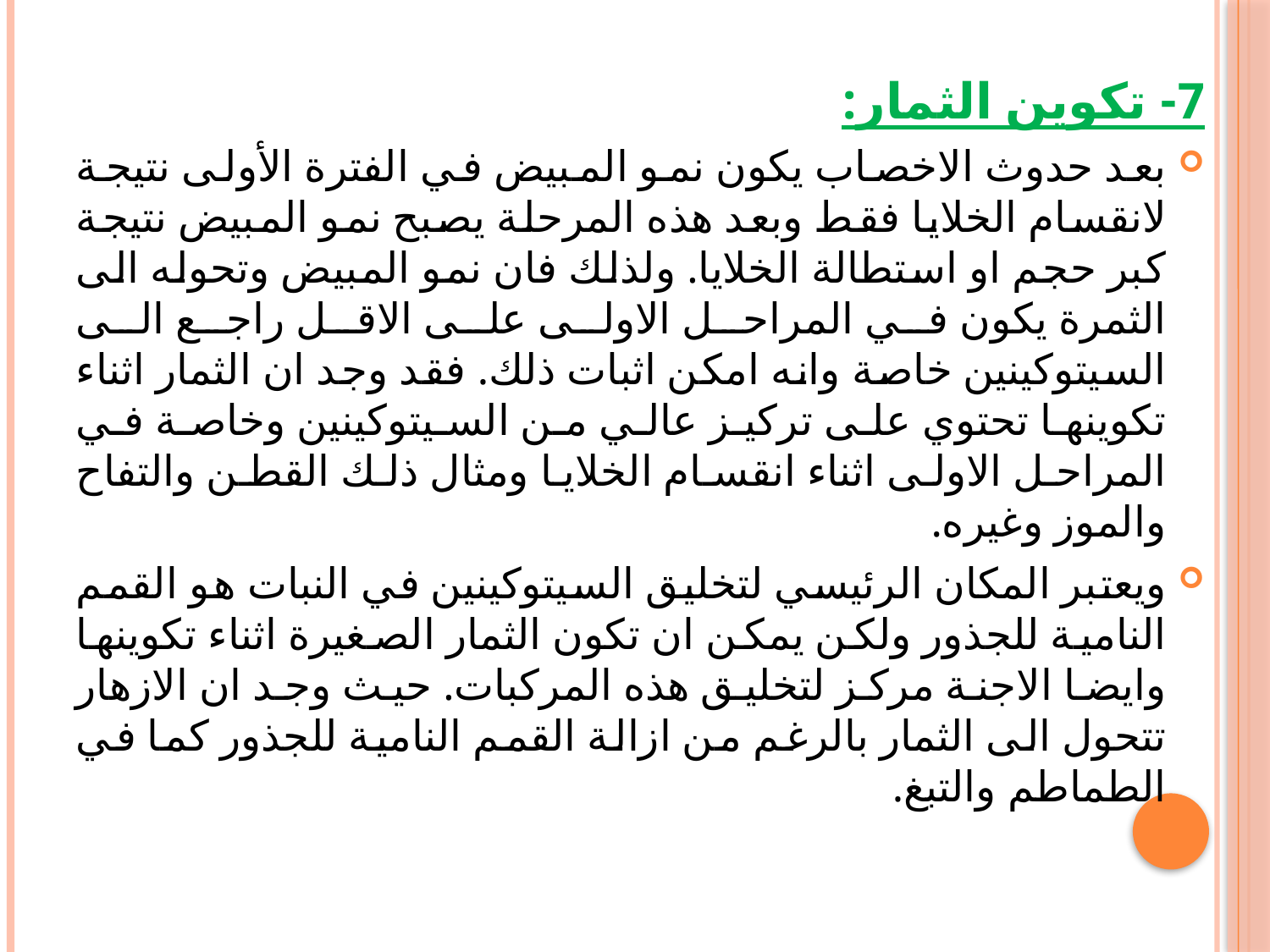

7- تكوين الثمار:
بعد حدوث الاخصاب يكون نمو المبيض في الفترة الأولى نتيجة لانقسام الخلايا فقط وبعد هذه المرحلة يصبح نمو المبيض نتيجة كبر حجم او استطالة الخلايا. ولذلك فان نمو المبيض وتحوله الى الثمرة يكون في المراحل الاولى على الاقل راجع الى السيتوكينين خاصة وانه امكن اثبات ذلك. فقد وجد ان الثمار اثناء تكوينها تحتوي على تركيز عالي من السيتوكينين وخاصة في المراحل الاولى اثناء انقسام الخلايا ومثال ذلك القطن والتفاح والموز وغيره.
ويعتبر المكان الرئيسي لتخليق السيتوكينين في النبات هو القمم النامية للجذور ولكن يمكن ان تكون الثمار الصغيرة اثناء تكوينها وايضا الاجنة مركز لتخليق هذه المركبات. حيث وجد ان الازهار تتحول الى الثمار بالرغم من ازالة القمم النامية للجذور كما في الطماطم والتبغ.